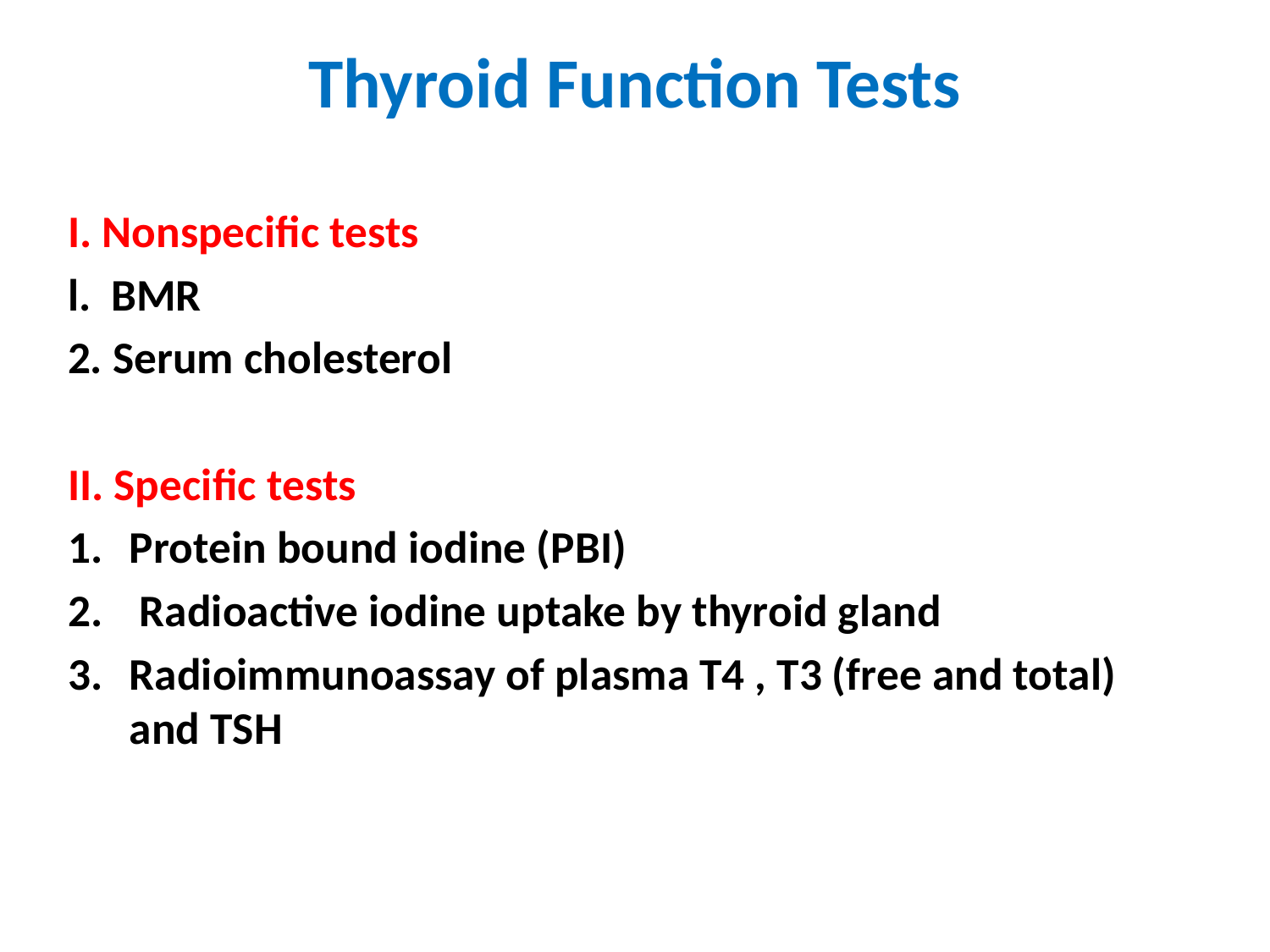

# Thyroid Function Tests
I. Nonspecific tests
l.  BMR
2. Serum cholesterol

II. Specific tests
Protein bound iodine (PBI)
 Radioactive iodine uptake by thyroid gland
Radioimmunoassay of plasma T4 , T3 (free and total) and TSH